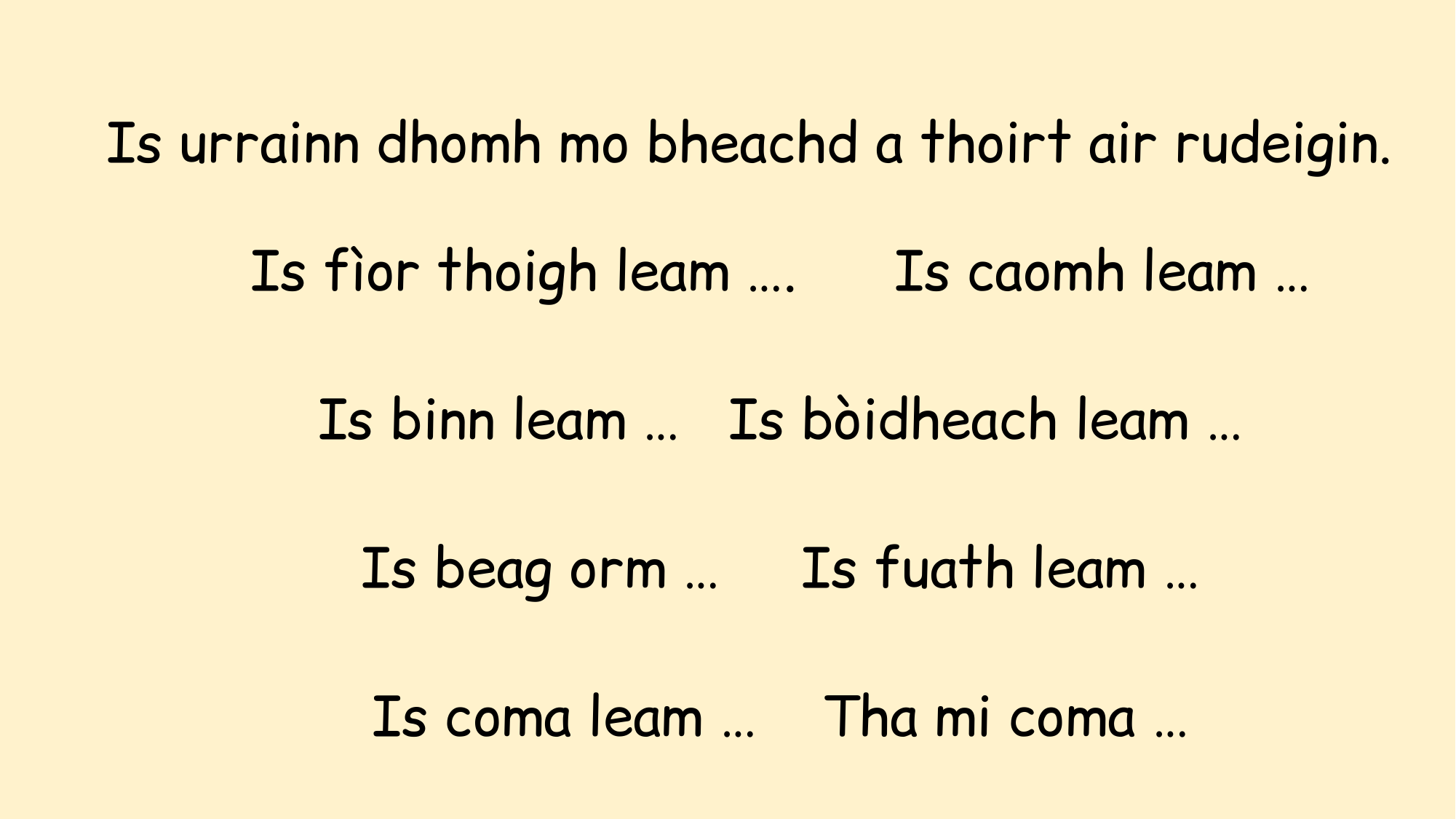

Is urrainn dhomh mo bheachd a thoirt air rudeigin.

Is fìor thoigh leam ….      Is caomh leam …

Is binn leam …   Is bòidheach leam …

Is beag orm …     Is fuath leam …

Is coma leam …    Tha mi coma …